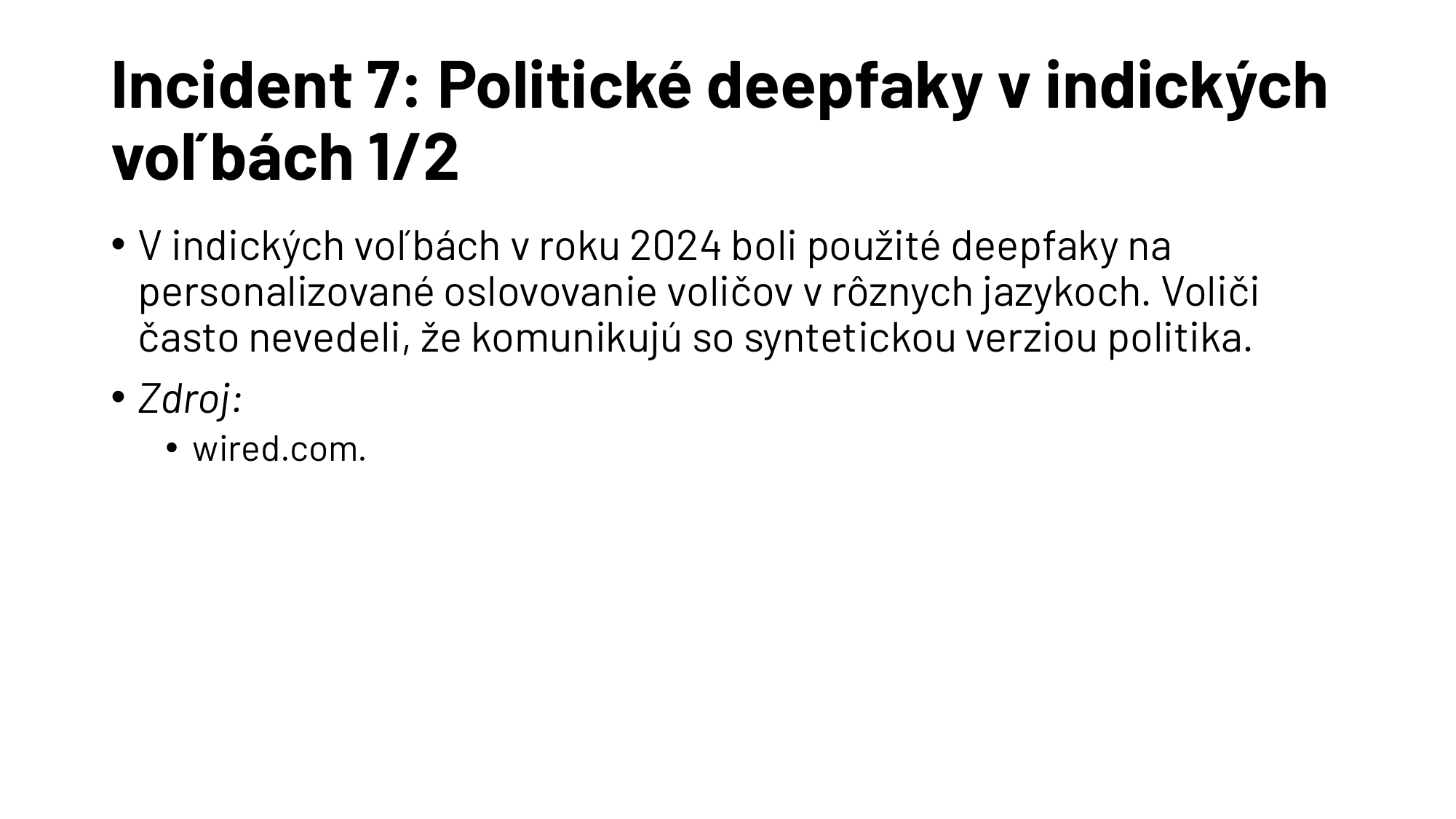

# Incident 7: Politické deepfaky v indických voľbách 1/2
V indických voľbách v roku 2024 boli použité deepfaky na personalizované oslovovanie voličov v rôznych jazykoch. Voliči často nevedeli, že komunikujú so syntetickou verziou politika.
Zdroj:
wired.com.